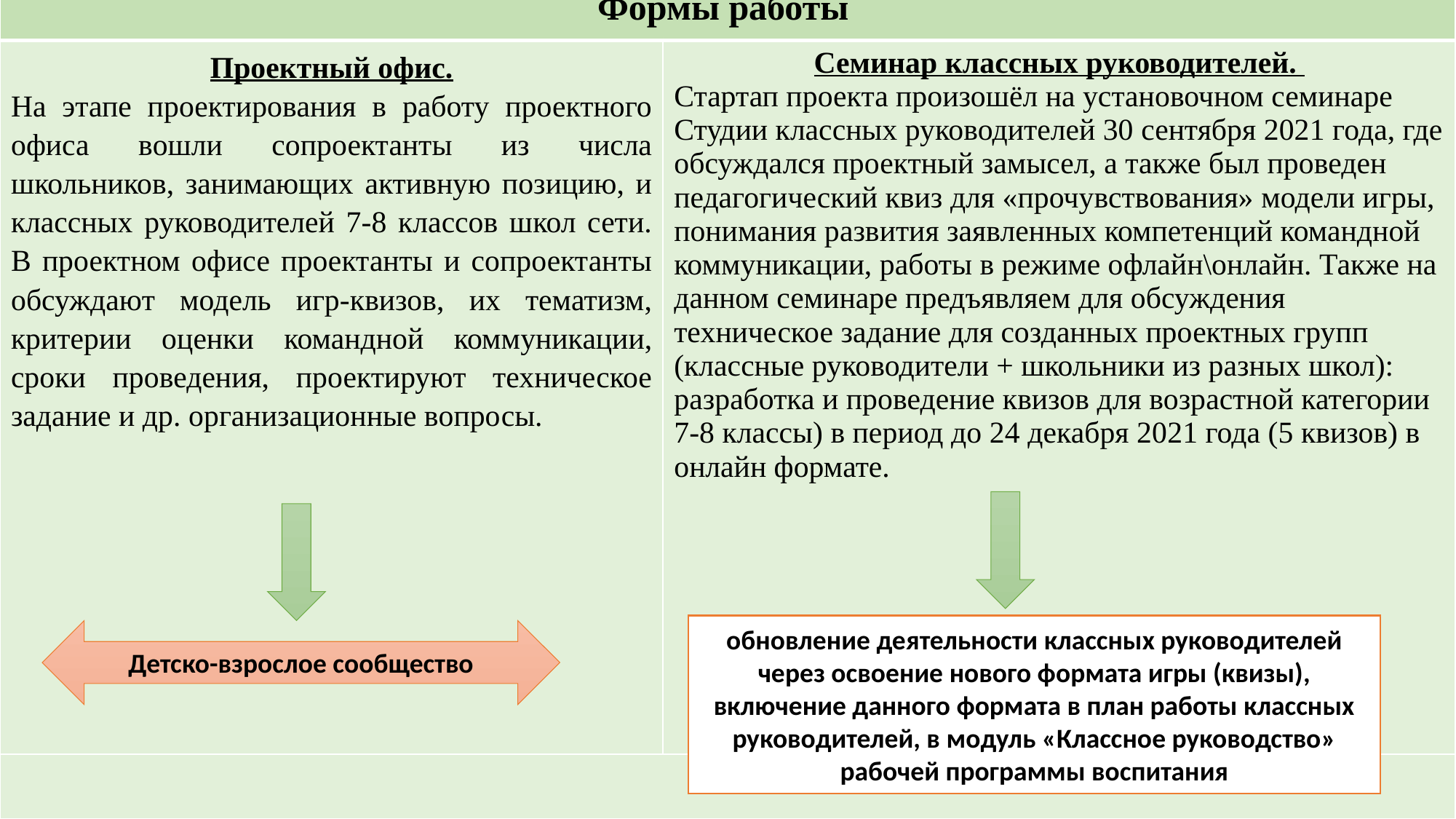

| Формы работы |  |
| --- | --- |
| Проектный офис. На этапе проектирования в работу проектного офиса вошли сопроектанты из числа школьников, занимающих активную позицию, и классных руководителей 7-8 классов школ сети. В проектном офисе проектанты и сопроектанты обсуждают модель игр-квизов, их тематизм, критерии оценки командной коммуникации, сроки проведения, проектируют техническое задание и др. организационные вопросы. | Семинар классных руководителей. Стартап проекта произошёл на установочном семинаре Студии классных руководителей 30 сентября 2021 года, где обсуждался проектный замысел, а также был проведен педагогический квиз для «прочувствования» модели игры, понимания развития заявленных компетенций командной коммуникации, работы в режиме офлайн\онлайн. Также на данном семинаре предъявляем для обсуждения техническое задание для созданных проектных групп (классные руководители + школьники из разных школ): разработка и проведение квизов для возрастной категории 7-8 классы) в период до 24 декабря 2021 года (5 квизов) в онлайн формате. |
|  |  |
#

обновление деятельности классных руководителей через освоение нового формата игры (квизы), включение данного формата в план работы классных руководителей, в модуль «Классное руководство» рабочей программы воспитания
Детско-взрослое сообщество